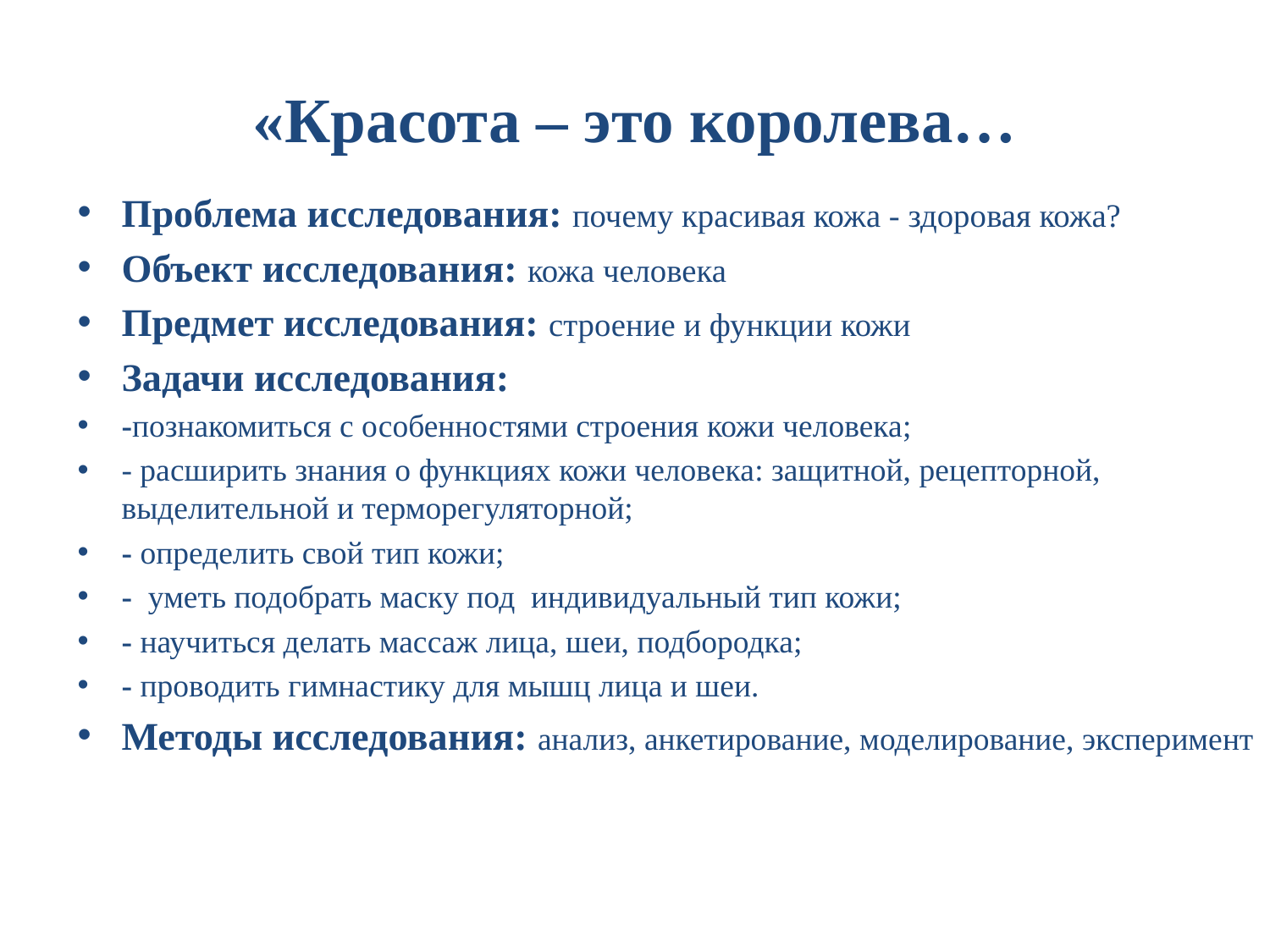

# «Красота – это королева…

Проблема исследования: почему красивая кожа - здоровая кожа?
Объект исследования: кожа человека
Предмет исследования: строение и функции кожи
Задачи исследования:
-познакомиться с особенностями строения кожи человека;
- расширить знания о функциях кожи человека: защитной, рецепторной, выделительной и терморегуляторной;
- определить свой тип кожи;
-  уметь подобрать маску под  индивидуальный тип кожи;
- научиться делать массаж лица, шеи, подбородка;
- проводить гимнастику для мышц лица и шеи.
Методы исследования: анализ, анкетирование, моделирование, эксперимент